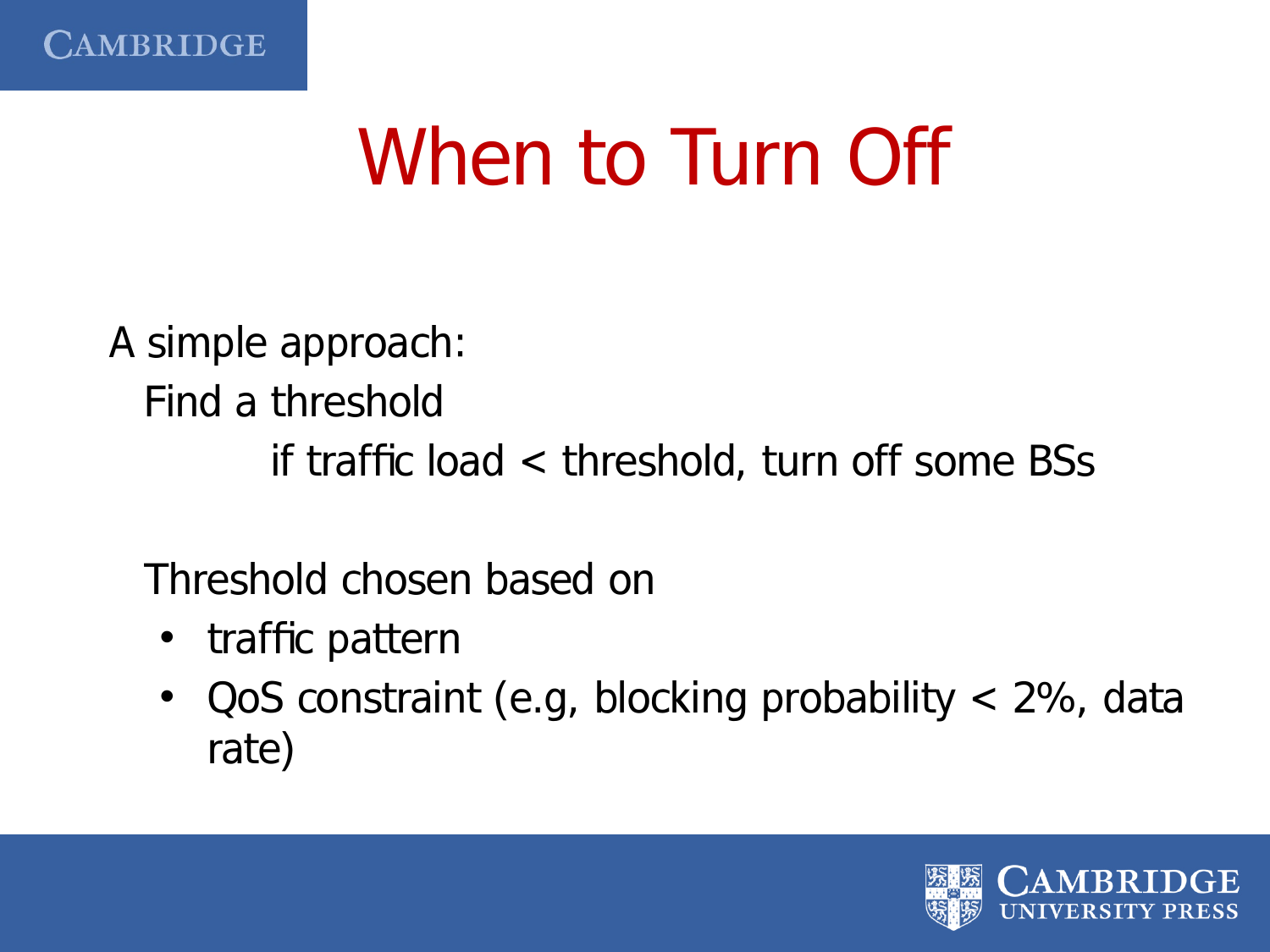

When to Turn Off

Find the low traffic threshold and compute the night zone (period in which the switch-off scheme can  be applied),  based on
day/night traffic pattern
QoS constraint (i.e., blocking probability < 1%)

 A simple approach:
	Find a threshold
		if traffic load < threshold, turn off some BSs

	Threshold chosen based on
traffic pattern
QoS constraint (e.g, blocking probability < 2%, data rate)